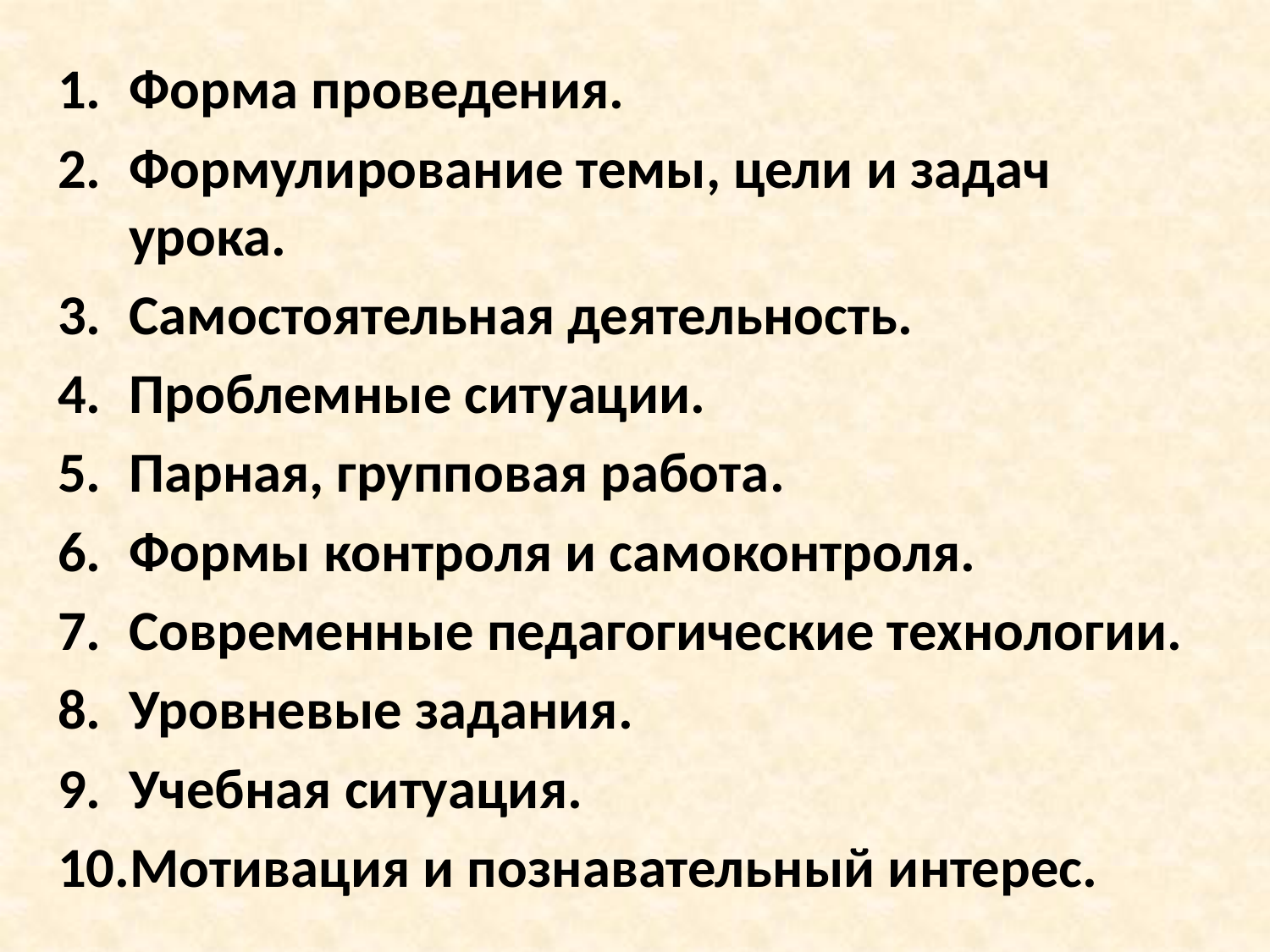

#
Форма проведения.
Формулирование темы, цели и задач урока.
Самостоятельная деятельность.
Проблемные ситуации.
Парная, групповая работа.
Формы контроля и самоконтроля.
Современные педагогические технологии.
Уровневые задания.
Учебная ситуация.
Мотивация и познавательный интерес.